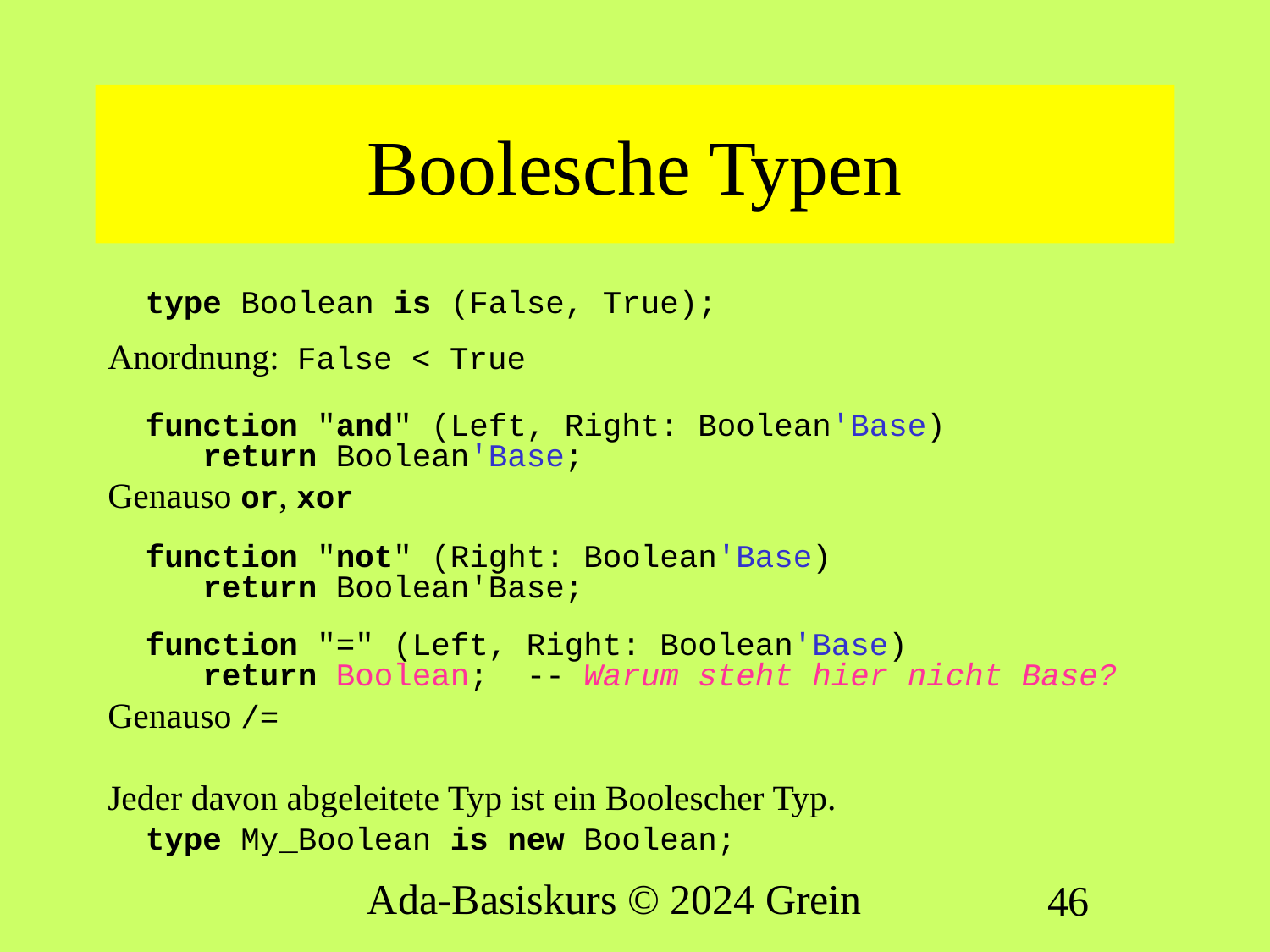

# Boolesche Typen
type Boolean is (False, True);
Anordnung:  False < True

function "and" (Left, Right: Boolean'Base)
   return Boolean'Base;
Genauso or, xor

function "not" (Right: Boolean'Base)
   return Boolean'Base;

function "=" (Left, Right: Boolean'Base)
   return Boolean;  -- Warum steht hier nicht Base?
Genauso /=

Jeder davon abgeleitete Typ ist ein Boolescher Typ.
type My_Boolean is new Boolean;

Ada-Basiskurs © 2024 Grein
46